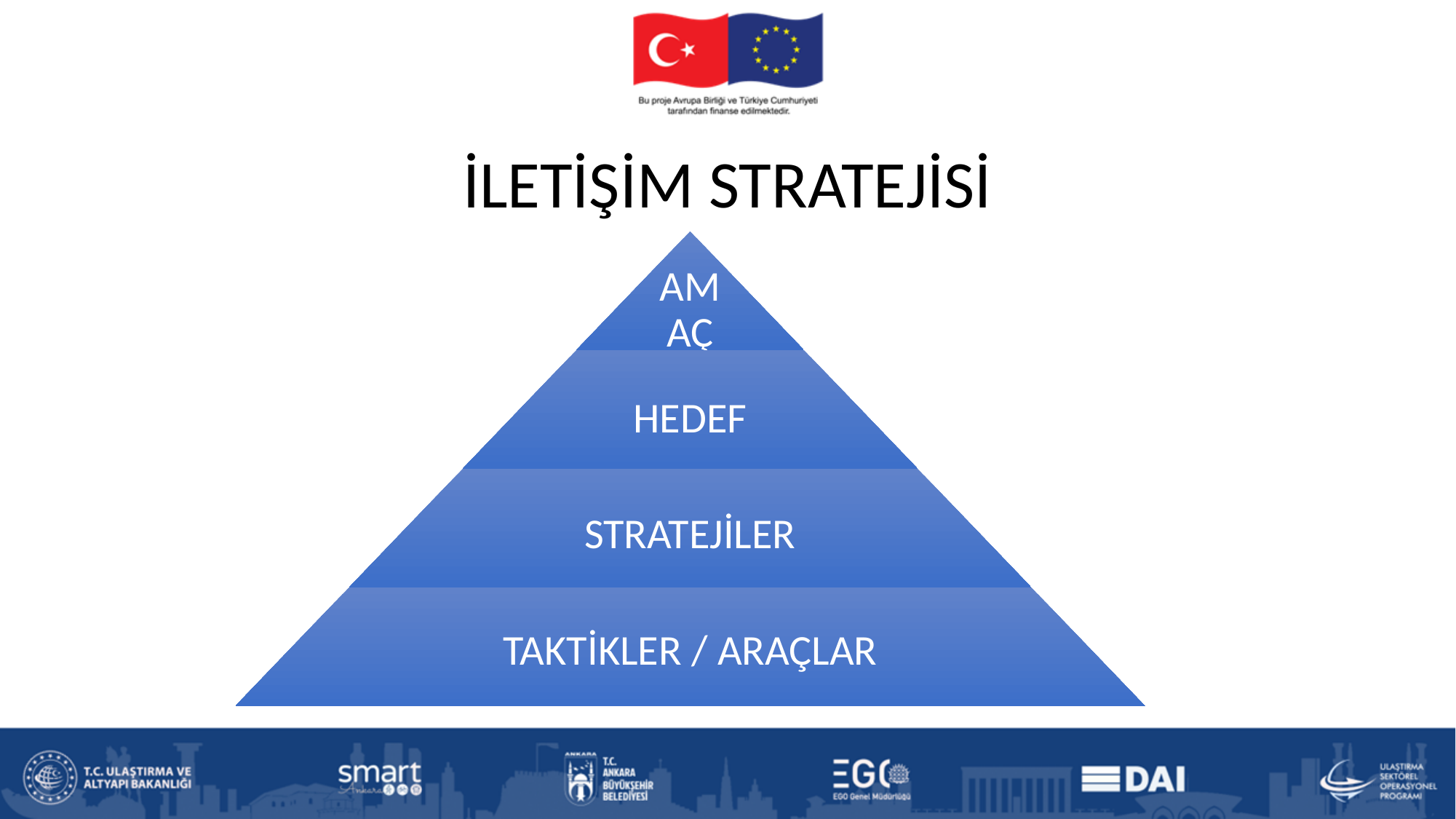

# İLETİŞİM STRATEJİSİ
AMAÇ
HEDEF
STRATEJİLER
TAKTİKLER / ARAÇLAR